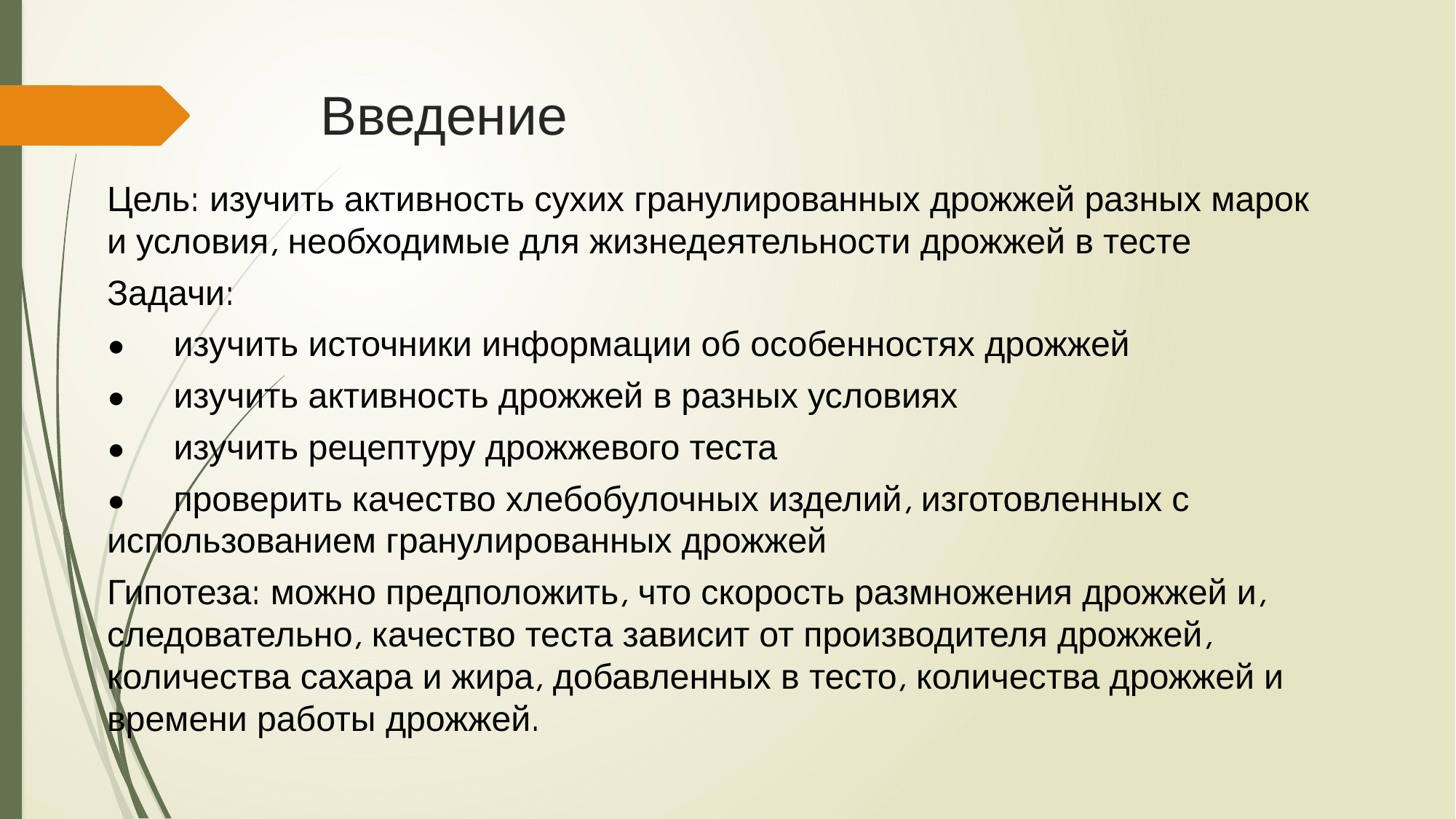

# Введение
Цель: изучить активность сухих гранулированных дрожжей разных марок и условия, необходимые для жизнедеятельности дрожжей в тесте
Задачи:
•	изучить источники информации об особенностях дрожжей
•	изучить активность дрожжей в разных условиях
•	изучить рецептуру дрожжевого теста
•	проверить качество хлебобулочных изделий, изготовленных с использованием гранулированных дрожжей
Гипотеза: можно предположить, что скорость размножения дрожжей и, следовательно, качество теста зависит от производителя дрожжей, количества сахара и жира, добавленных в тесто, количества дрожжей и времени работы дрожжей.